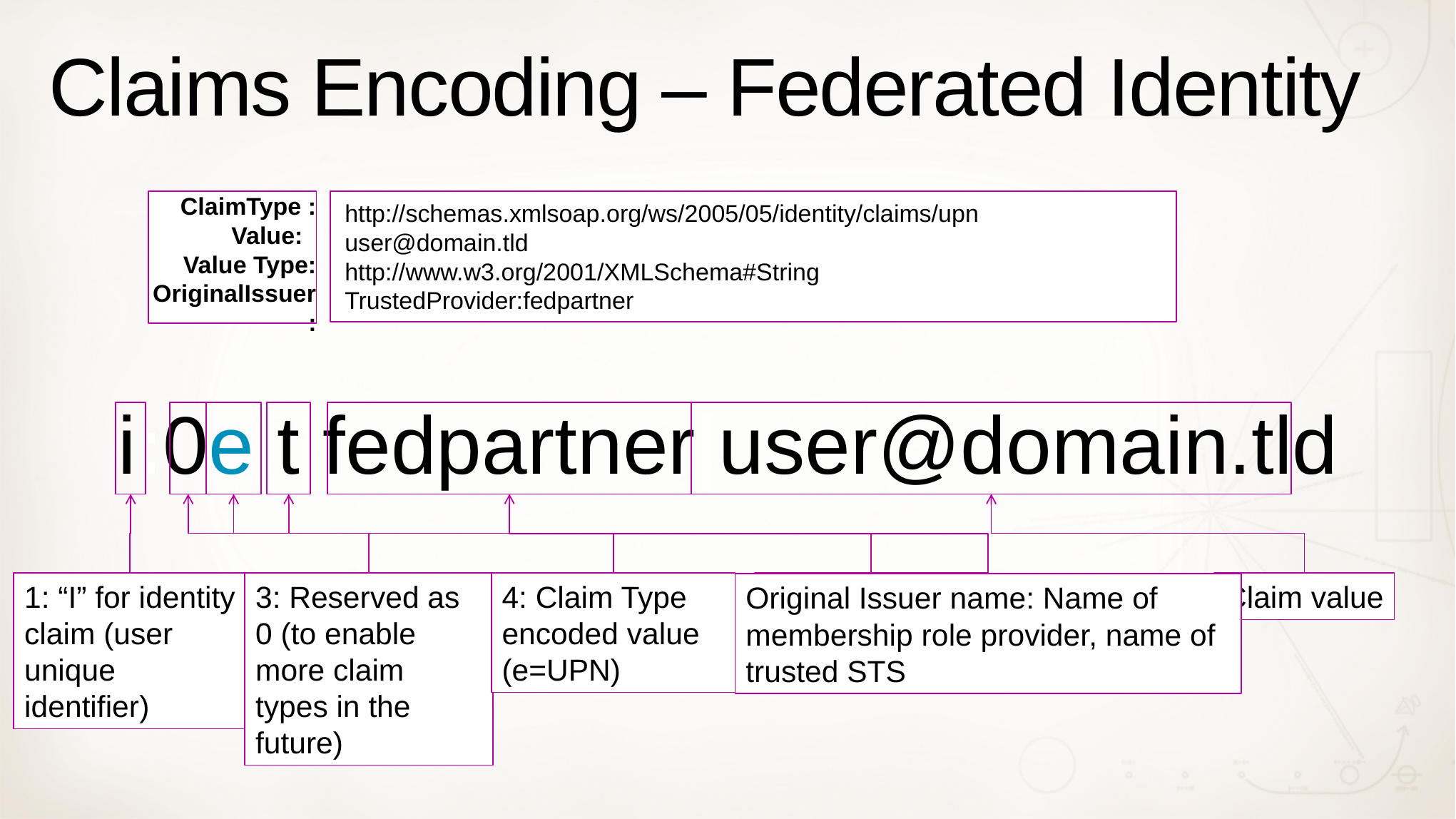

# Claims Encoding – Federated Identity
http://schemas.xmlsoap.org/ws/2005/05/identity/claims/upn
user@domain.tld
http://www.w3.org/2001/XMLSchema#String
TrustedProvider:fedpartner
ClaimType :
Value:
Value Type:
OriginalIssuer:
i:0e.t|fedpartner|user@domain.tld

Claim value

4: Claim Type encoded value (e=UPN)

1: “I” for identity claim (user unique identifier)

3: Reserved as 0 (to enable more claim types in the future)

Original Issuer name: Name of membership role provider, name of trusted STS

6: AuthMode Type
T=Trusted